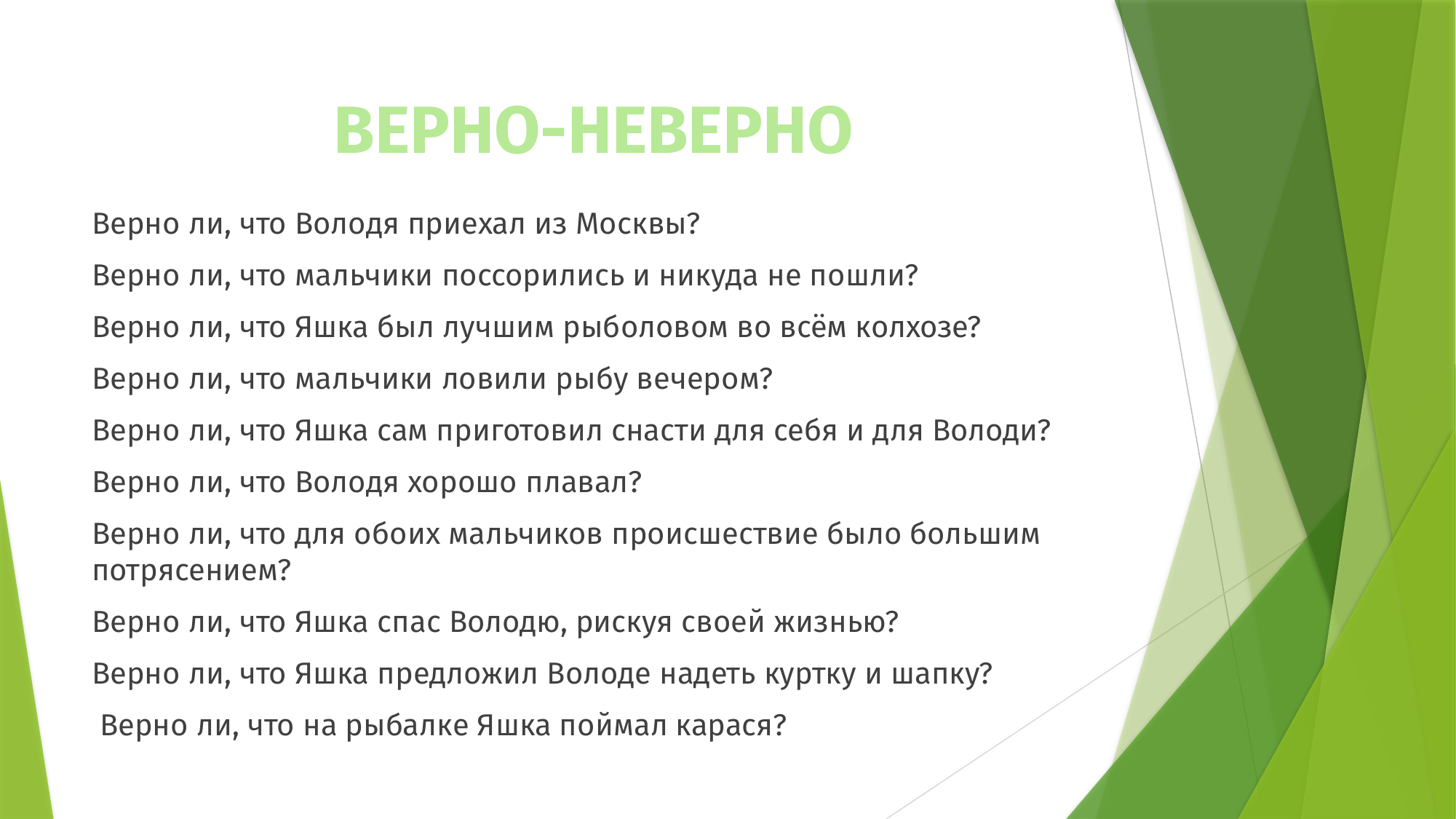

# ВЕРНО-НЕВЕРНО
Верно ли, что Володя приехал из Москвы?
Верно ли, что мальчики поссорились и никуда не пошли?
Верно ли, что Яшка был лучшим рыболовом во всём колхозе?
Верно ли, что мальчики ловили рыбу вечером?
Верно ли, что Яшка сам приготовил снасти для себя и для Володи?
Верно ли, что Володя хорошо плавал?
Верно ли, что для обоих мальчиков происшествие было большим потрясением?
Верно ли, что Яшка спас Володю, рискуя своей жизнью?
Верно ли, что Яшка предложил Володе надеть куртку и шапку?
 Верно ли, что на рыбалке Яшка поймал карася?